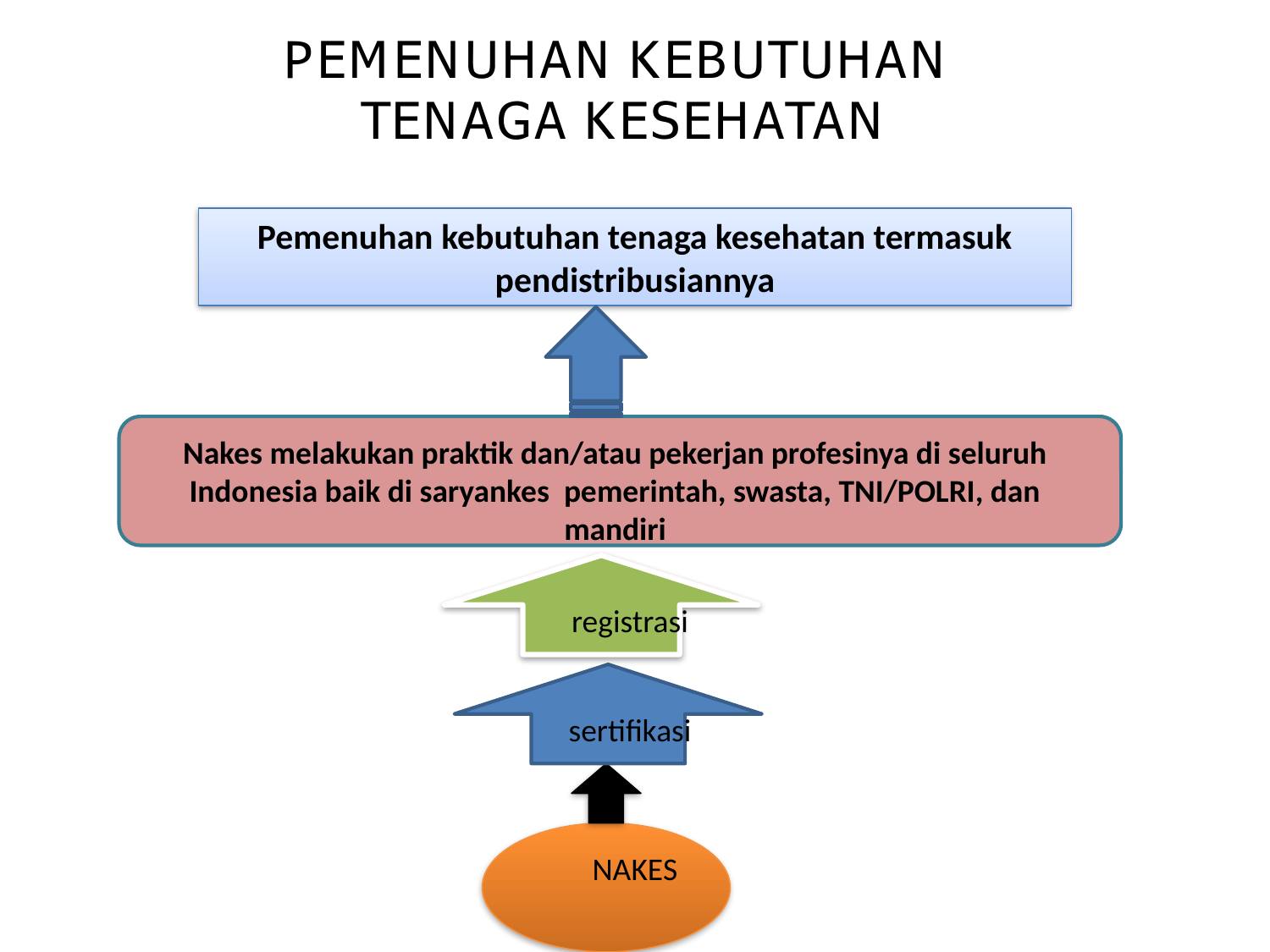

# PEMENUHAN KEBUTUHAN TENAGA KESEHATAN
Pemenuhan kebutuhan tenaga kesehatan termasuk pendistribusiannya

Nakes melakukan praktik dan/atau pekerjan profesinya di seluruh Indonesia baik di saryankes  pemerintah, swasta, TNI/POLRI, dan mandiri

registrasi

sertifikasi

NAKES